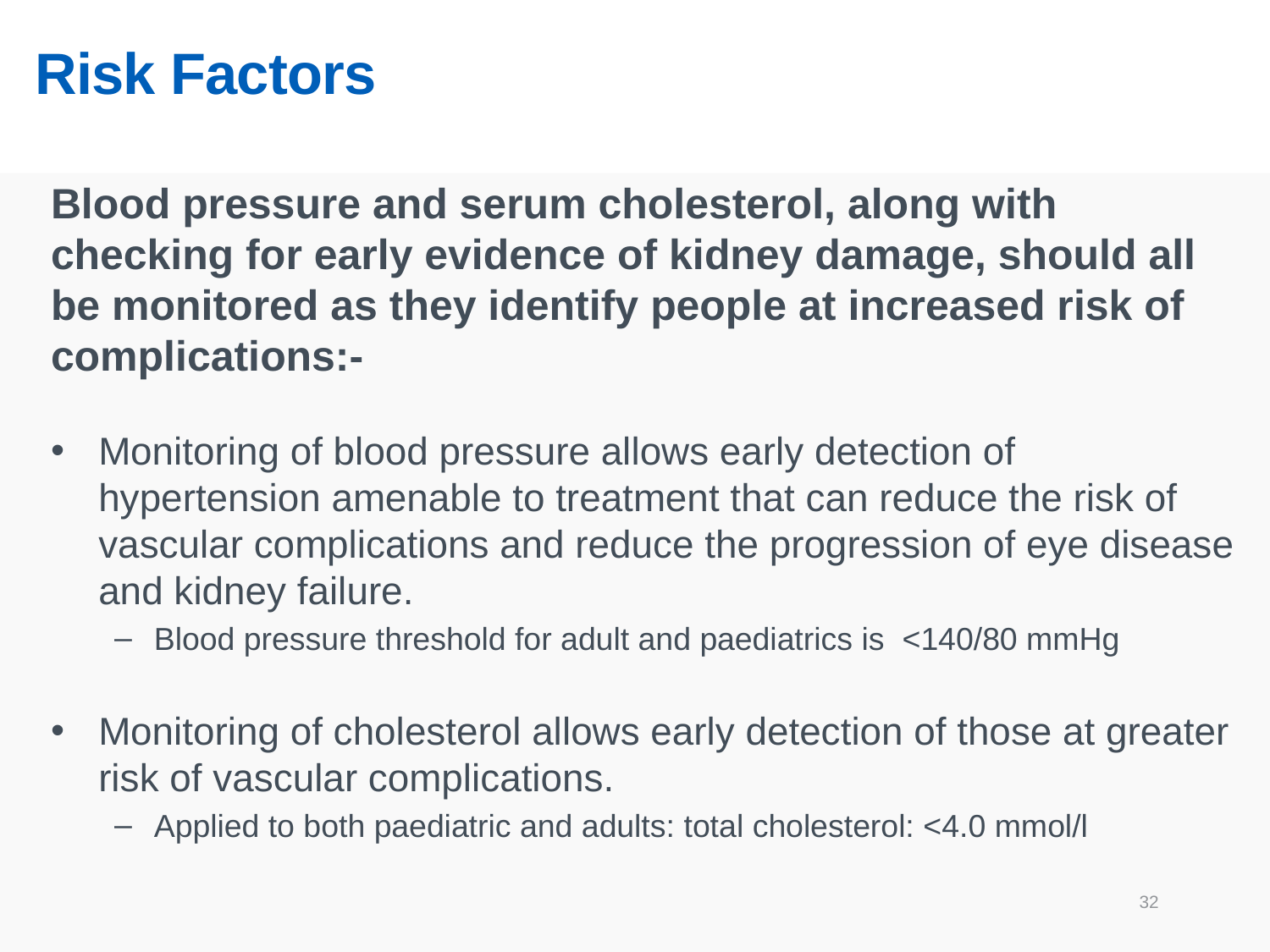

# Risk Factors
Blood pressure and serum cholesterol, along with checking for early evidence of kidney damage, should all be monitored as they identify people at increased risk of complications:-

Monitoring of blood pressure allows early detection of hypertension amenable to treatment that can reduce the risk of vascular complications and reduce the progression of eye disease and kidney failure.
Blood pressure threshold for adult and paediatrics is  <140/80 mmHg

Monitoring of cholesterol allows early detection of those at greater risk of vascular complications.
Applied to both paediatric and adults: total cholesterol: <4.0 mmol/l

32